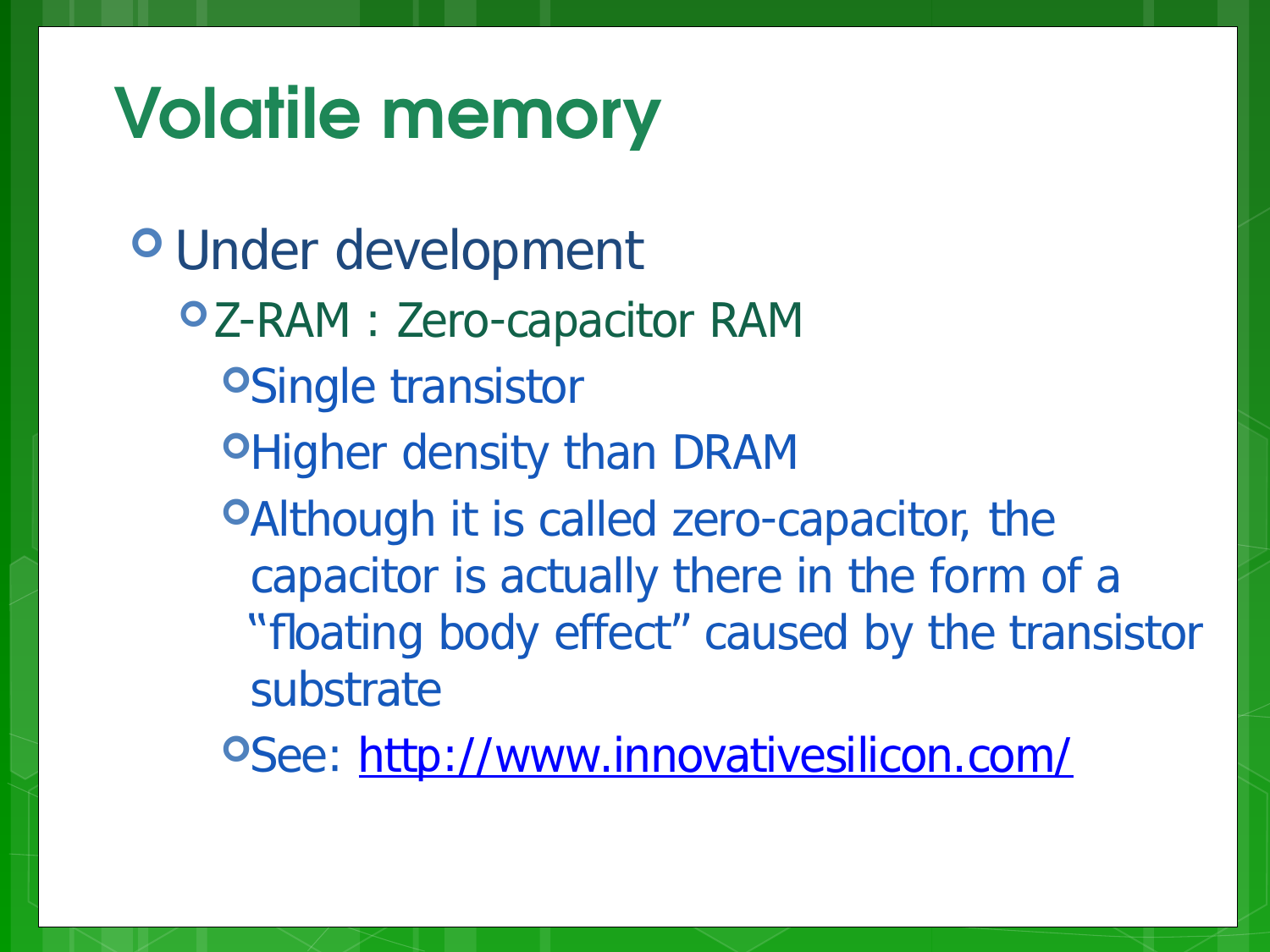

# Volatile memory
Under development
Z-RAM : Zero-capacitor RAM
Single transistor
Higher density than DRAM
Although it is called zero-capacitor, the capacitor is actually there in the form of a “floating body effect” caused by the transistor substrate
See: http://www.innovativesilicon.com/